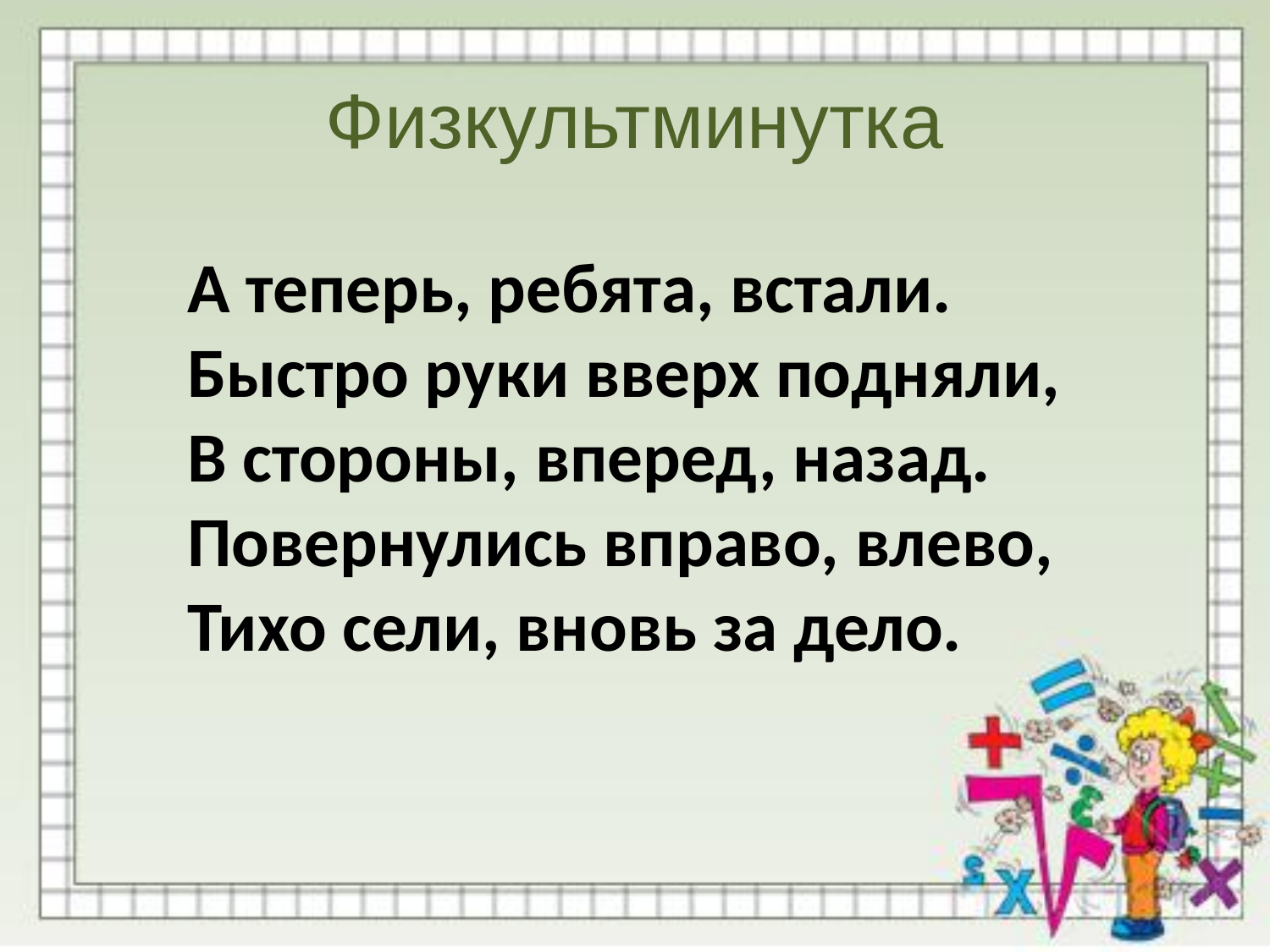

# Физкультминутка
А теперь, ребята, встали. Быстро руки вверх подняли,
В стороны, вперед, назад. Повернулись вправо, влево, Тихо сели, вновь за дело.